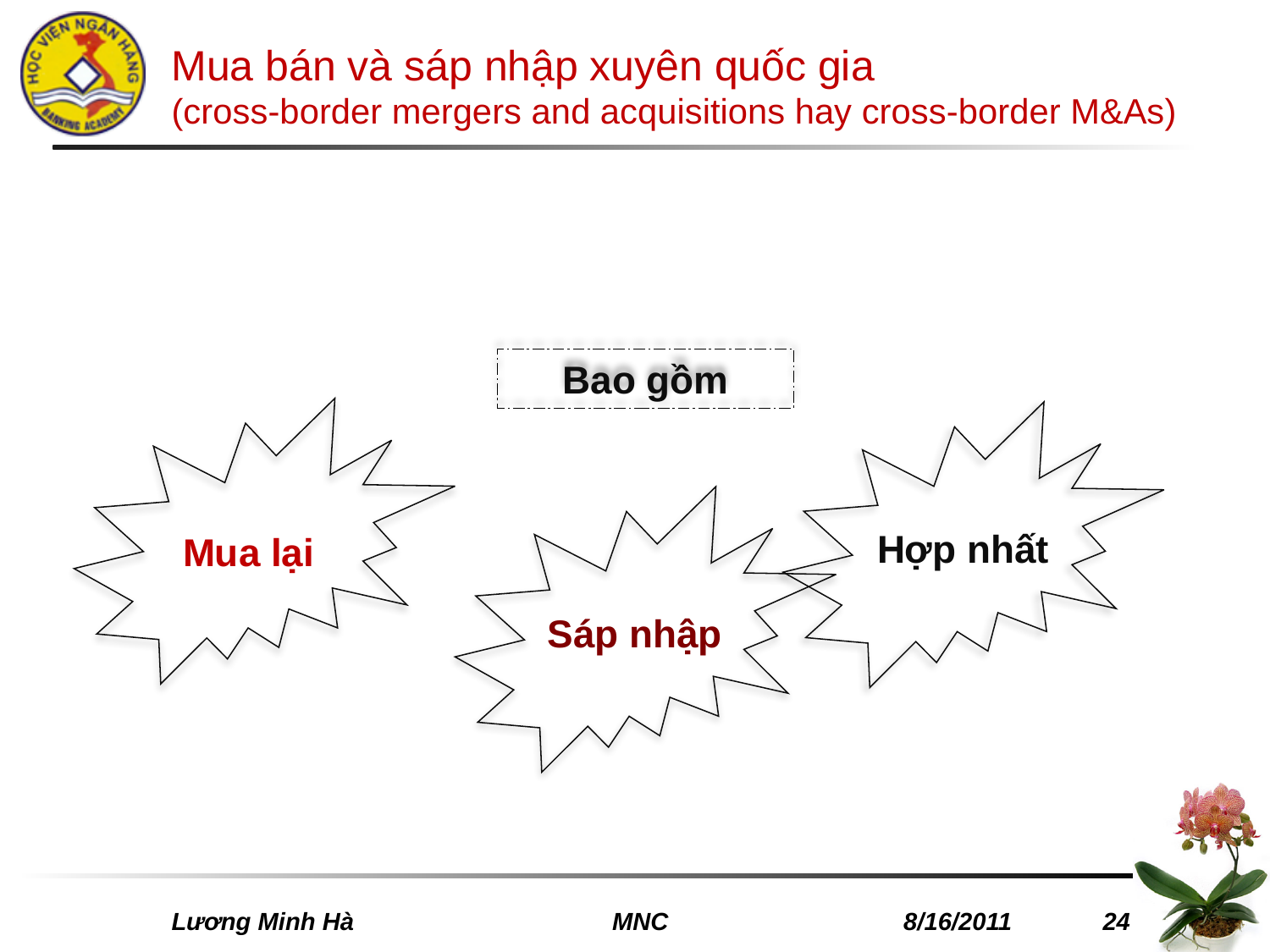

# Mua bán và sáp nhập xuyên quốc gia (cross-border mergers and acquisitions hay cross-border M&As)
Bao gồm

Hợp nhất
Mua lại
Sáp nhập
 Lương Minh Hà